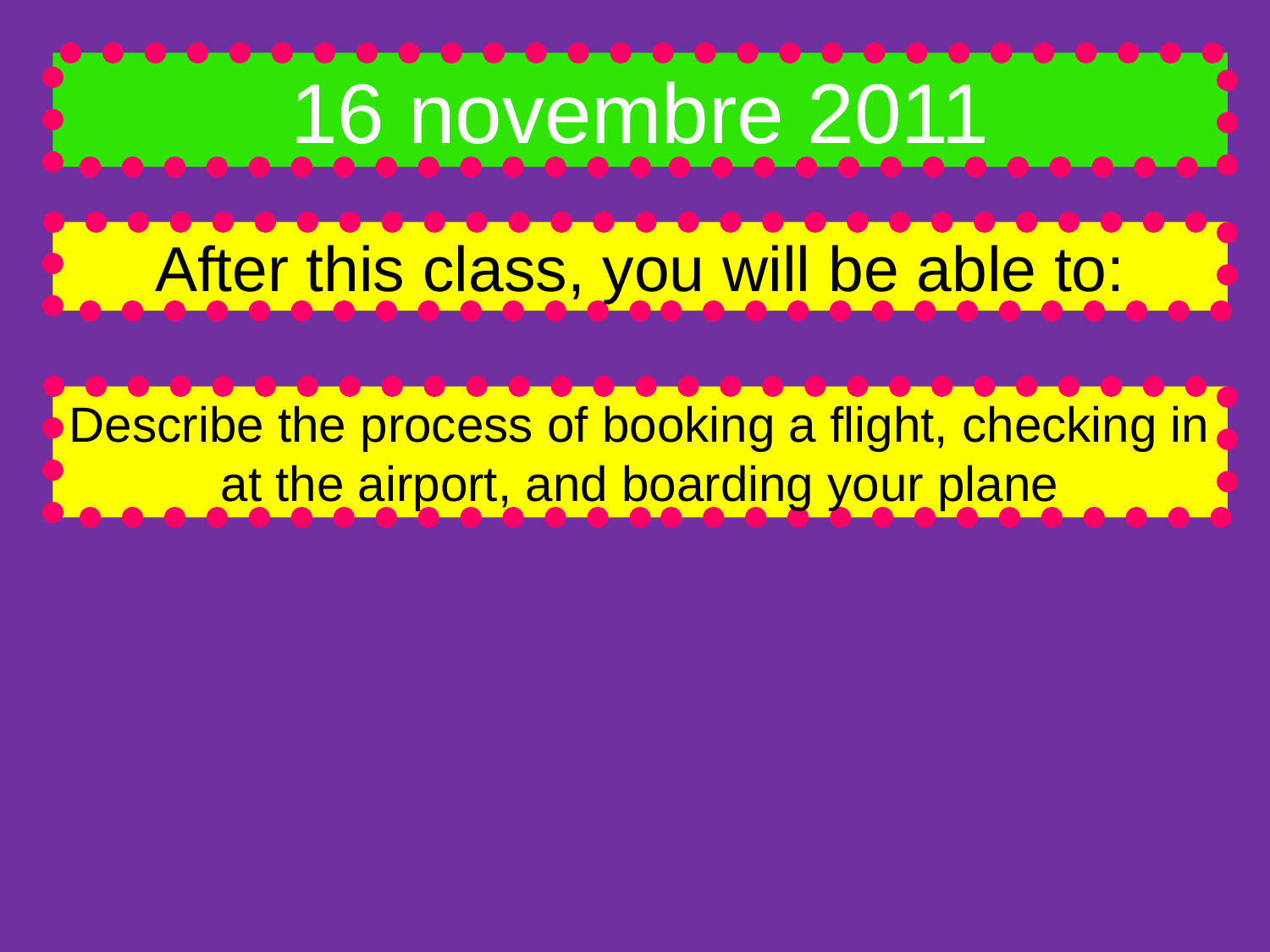

16 novembre 2011
After this class, you will be able to:
Describe the process of booking a flight, checking in at the airport, and boarding your plane